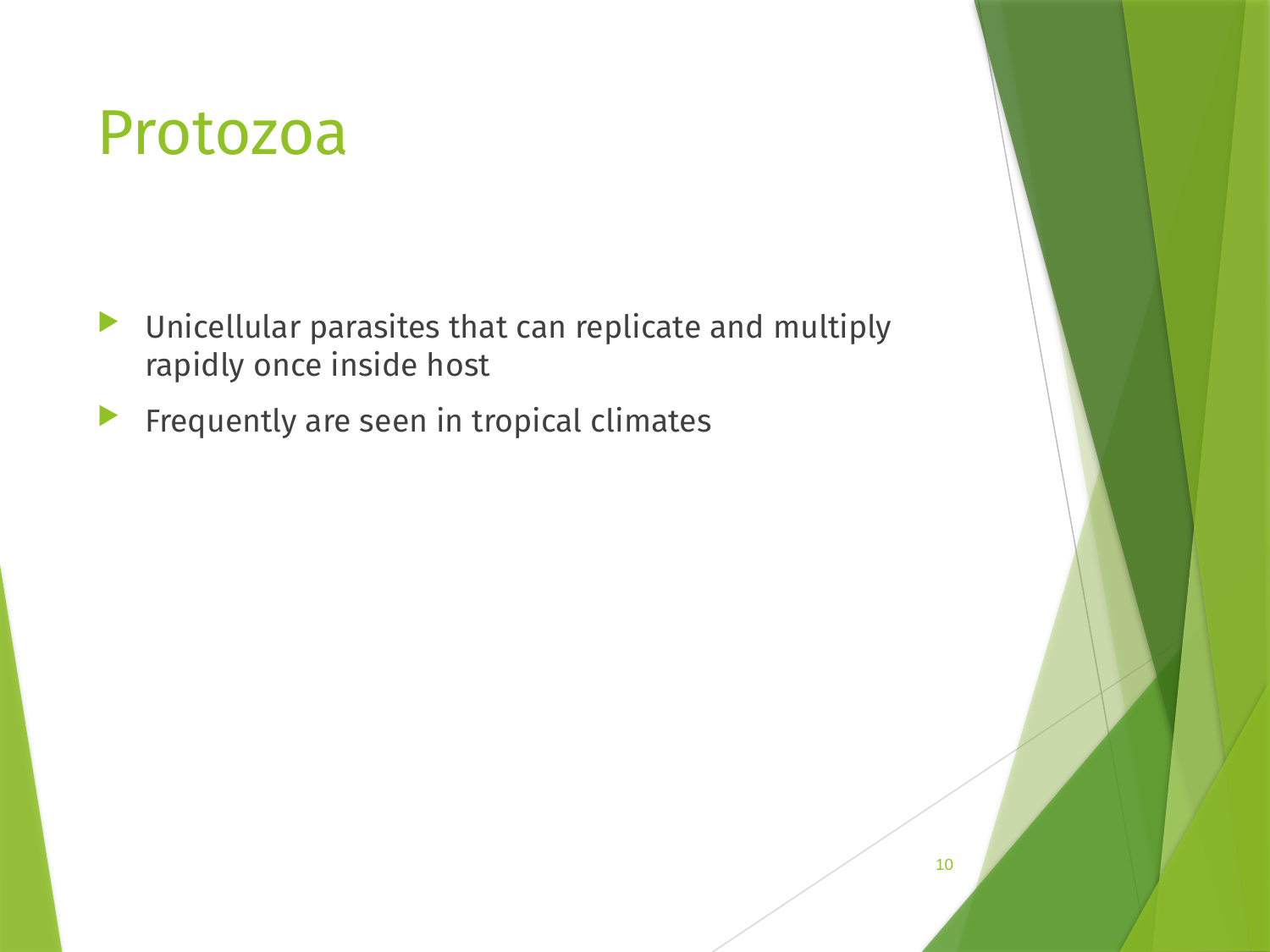

# Protozoa
Unicellular parasites that can replicate and multiply rapidly once inside host
Frequently are seen in tropical climates

 10